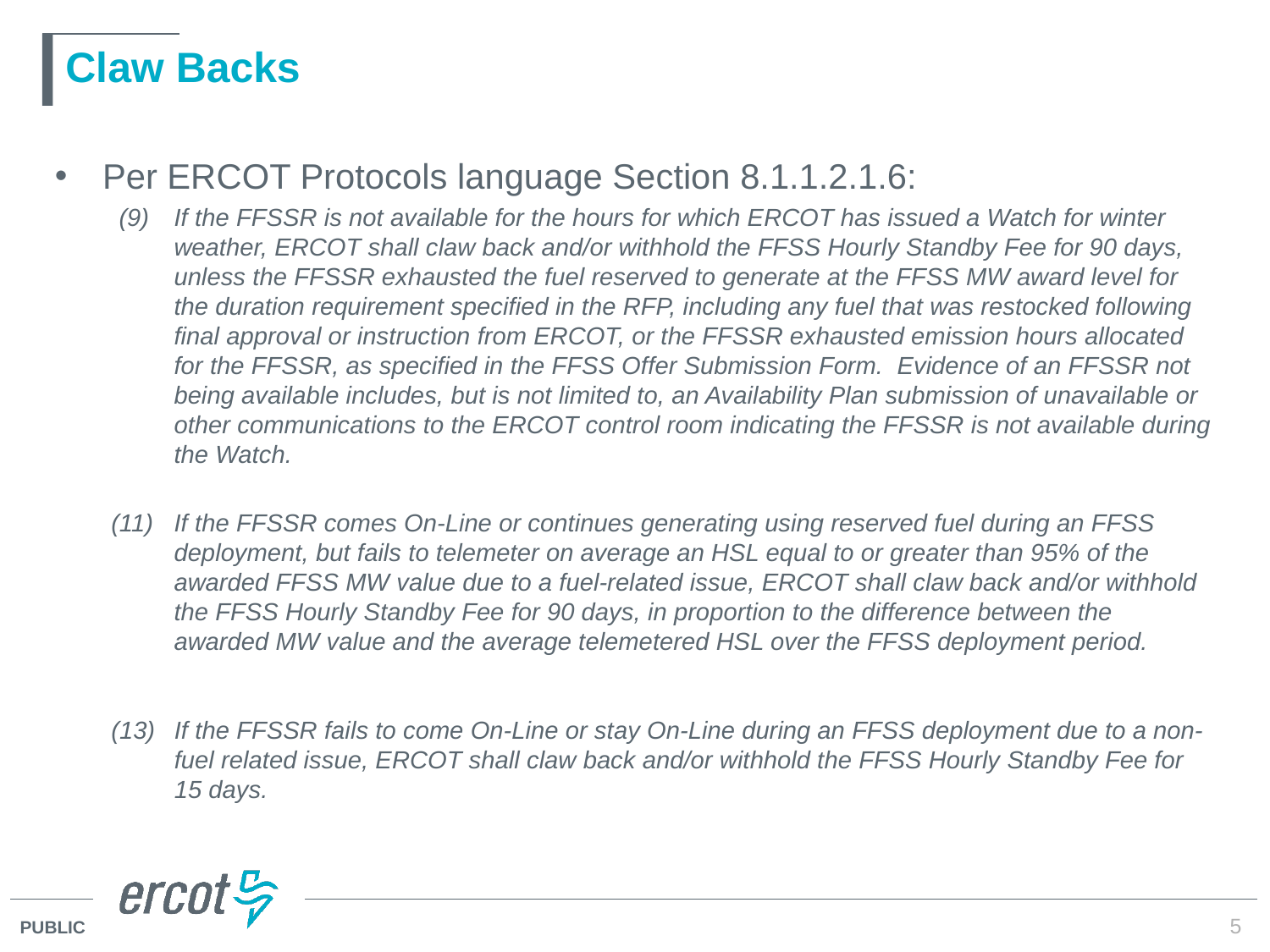

# Claw Backs
Per ERCOT Protocols language Section 8.1.1.2.1.6:
(9)	If the FFSSR is not available for the hours for which ERCOT has issued a Watch for winter weather, ERCOT shall claw back and/or withhold the FFSS Hourly Standby Fee for 90 days, unless the FFSSR exhausted the fuel reserved to generate at the FFSS MW award level for the duration requirement specified in the RFP, including any fuel that was restocked following final approval or instruction from ERCOT, or the FFSSR exhausted emission hours allocated for the FFSSR, as specified in the FFSS Offer Submission Form.  Evidence of an FFSSR not being available includes, but is not limited to, an Availability Plan submission of unavailable or other communications to the ERCOT control room indicating the FFSSR is not available during the Watch.

If the FFSSR comes On-Line or continues generating using reserved fuel during an FFSS deployment, but fails to telemeter on average an HSL equal to or greater than 95% of the awarded FFSS MW value due to a fuel-related issue, ERCOT shall claw back and/or withhold the FFSS Hourly Standby Fee for 90 days, in proportion to the difference between the awarded MW value and the average telemetered HSL over the FFSS deployment period.

(13)	If the FFSSR fails to come On-Line or stay On-Line during an FFSS deployment due to a non-fuel related issue, ERCOT shall claw back and/or withhold the FFSS Hourly Standby Fee for 15 days.
5